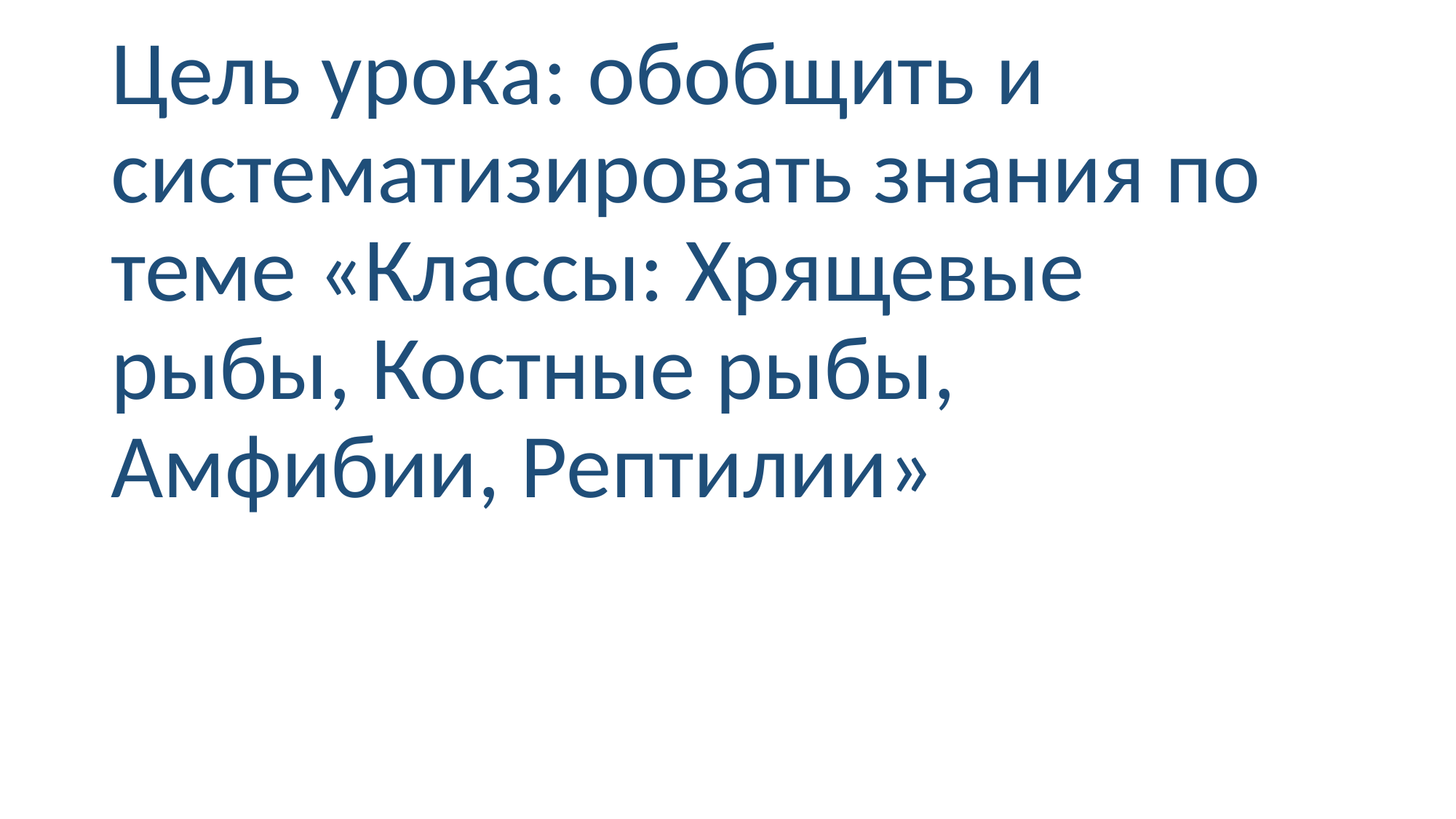

# Цель урока: обобщить и систематизировать знания по теме «Классы: Хрящевые рыбы, Костные рыбы, Амфибии, Рептилии»